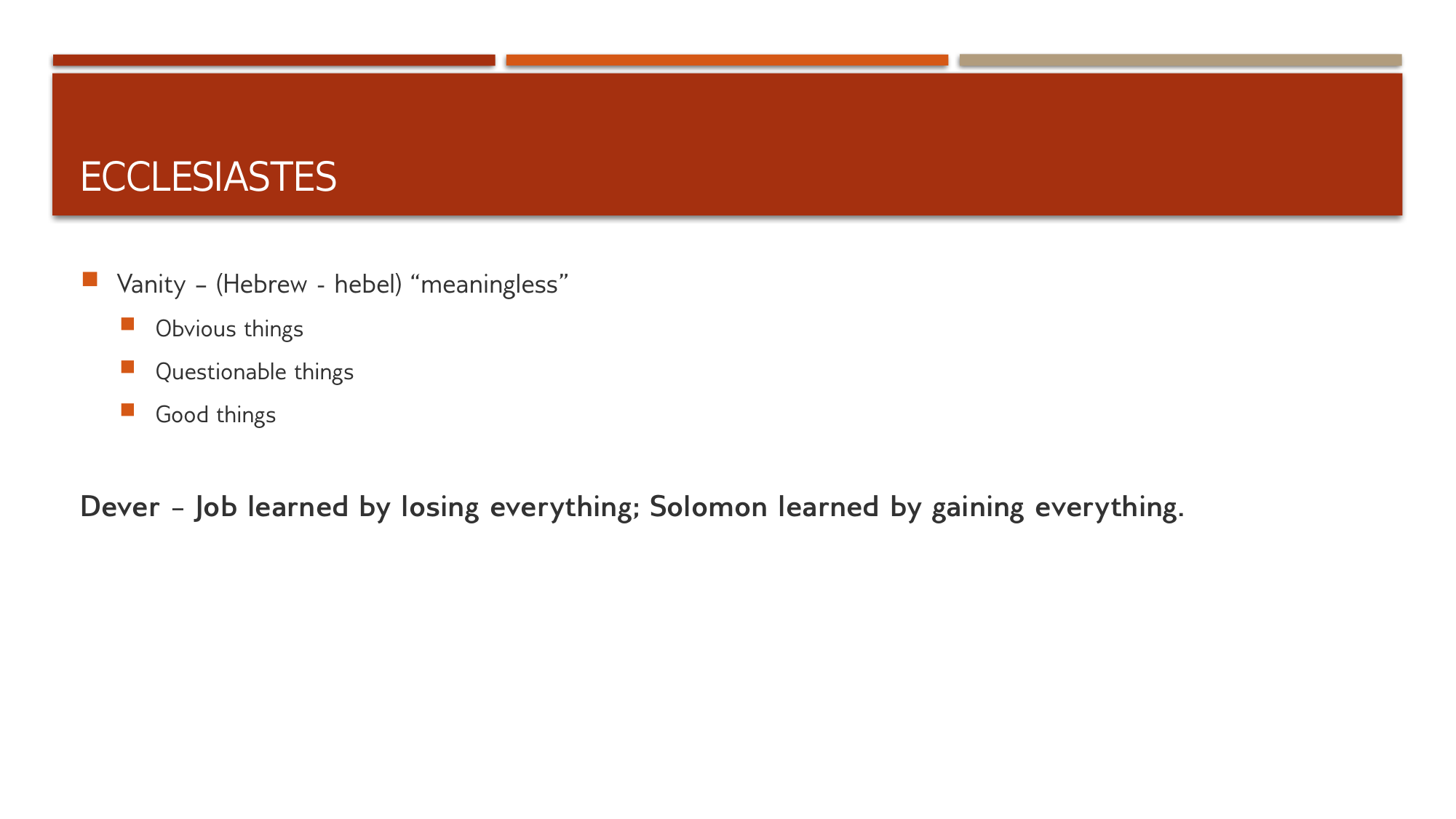

# Ecclesiastes
Vanity – (Hebrew - hebel) “meaningless”
Obvious things
Questionable things
Good things

Dever – Job learned by losing everything; Solomon learned by gaining everything.